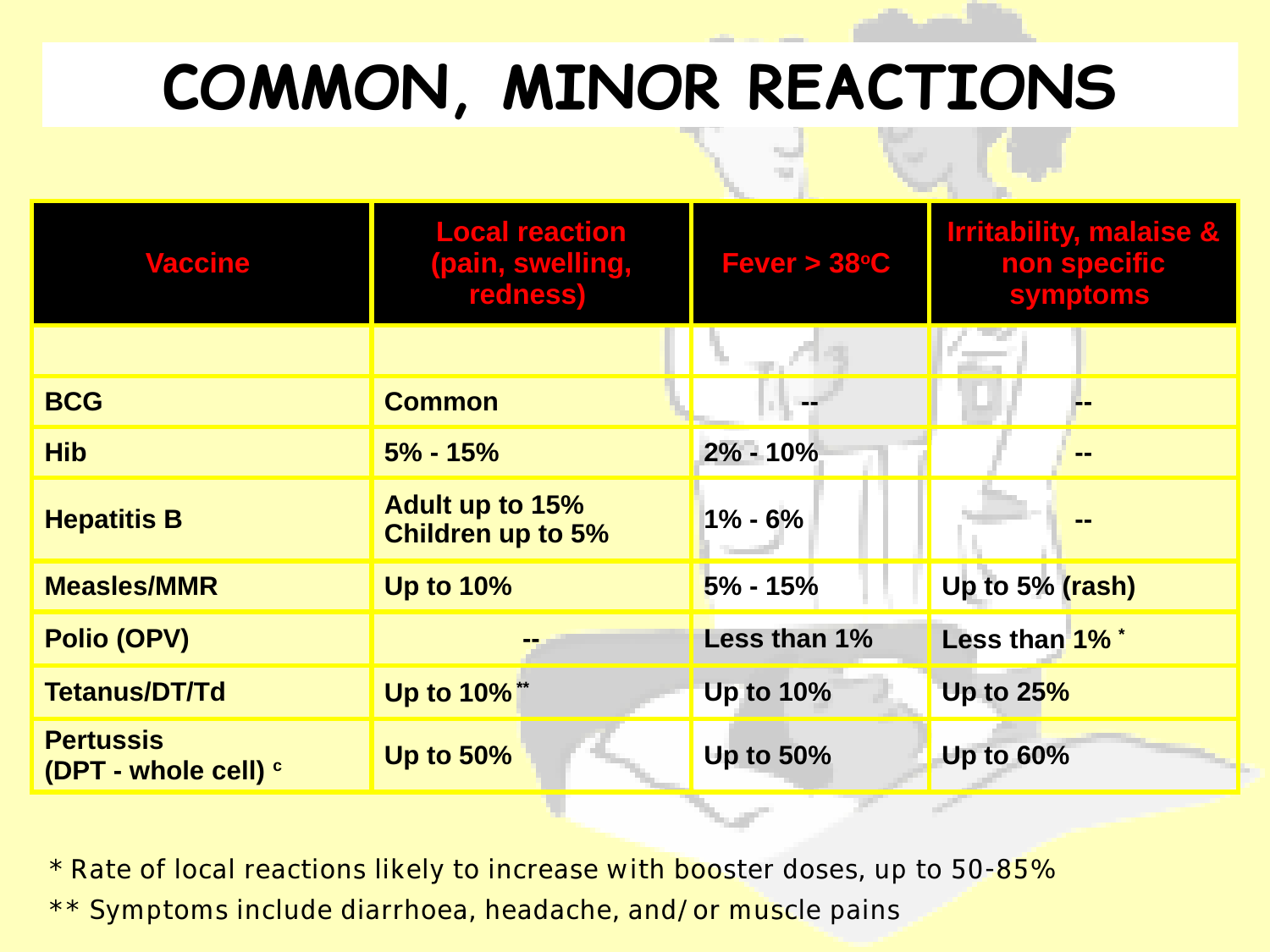

# COMMON, MINOR REACTIONS
| Vaccine | Local reaction (pain, swelling, redness) | Fever > 38oC | Irritability, malaise & non specific symptoms |
| --- | --- | --- | --- |
|  |  |  |  |
| BCG | Common | -- | -- |
| Hib | 5% - 15% | 2% - 10% | -- |
| Hepatitis B | Adult up to 15% Children up to 5% | 1% - 6% | -- |
| Measles/MMR | Up to 10% | 5% - 15% | Up to 5% (rash) |
| Polio (OPV) | -- | Less than 1% | Less than 1% \* |
| Tetanus/DT/Td | Up to 10% \*\* | Up to 10% | Up to 25% |
| Pertussis (DPT - whole cell) c | Up to 50% | Up to 50% | Up to 60% |
* Rate of local reactions likely to increase with booster doses, up to 50-85%
** Symptoms include diarrhoea, headache, and/or muscle pains